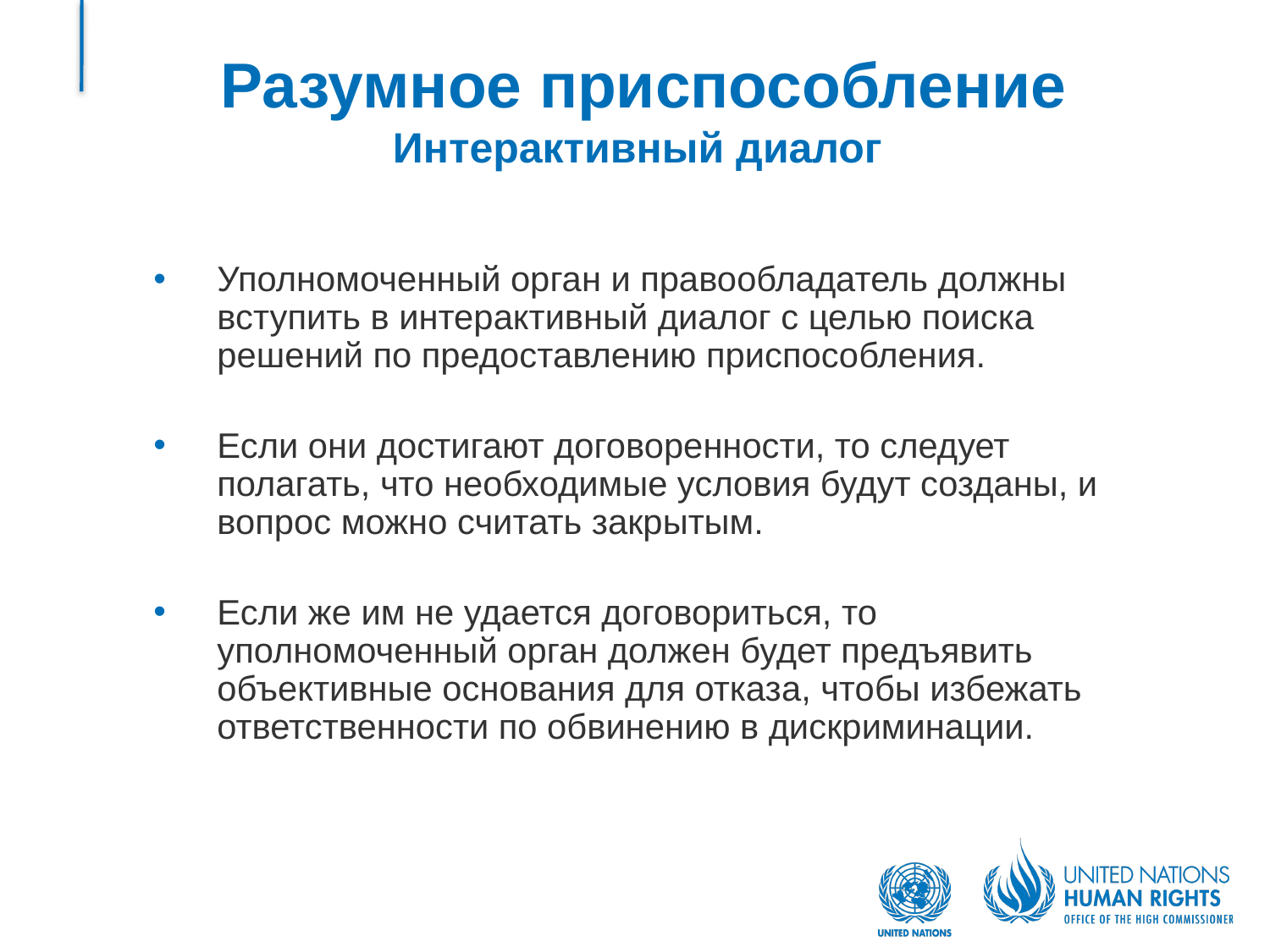

# Разумное приспособление Интерактивный диалог

Уполномоченный орган и правообладатель должны вступить в интерактивный диалог с целью поиска решений по предоставлению приспособления.

Если они достигают договоренности, то следует полагать, что необходимые условия будут созданы, и вопрос можно считать закрытым.

Если же им не удается договориться, то уполномоченный орган должен будет предъявить объективные основания для отказа, чтобы избежать ответственности по обвинению в дискриминации.